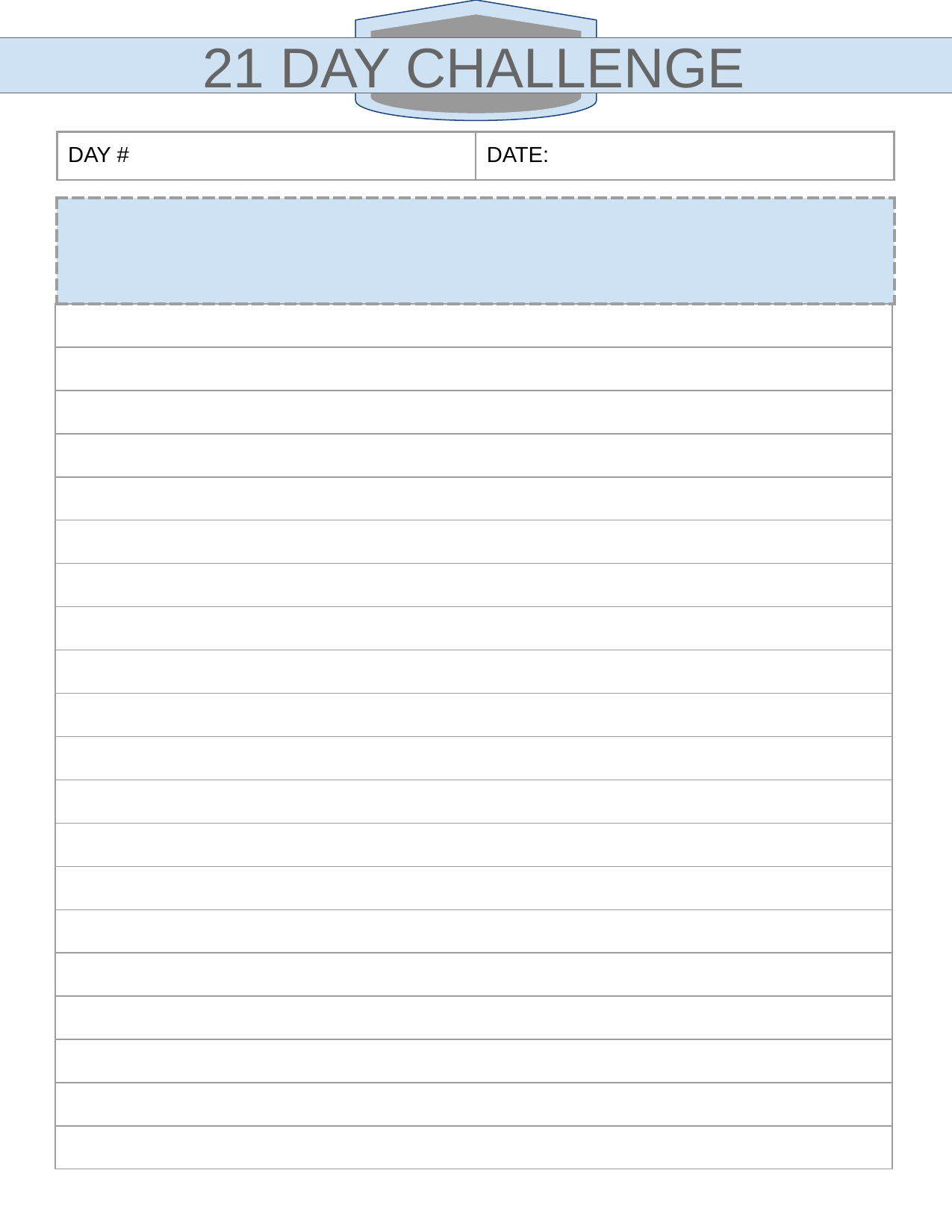

WALKING CHALLENGE
21 DAY CHALLENGE
| DAY # | DATE: |
| --- | --- |
|  |
| --- |
|  |
| --- |
|  |
|  |
|  |
|  |
|  |
|  |
|  |
|  |
|  |
|  |
|  |
|  |
|  |
|  |
|  |
|  |
|  |
|  |
|  |